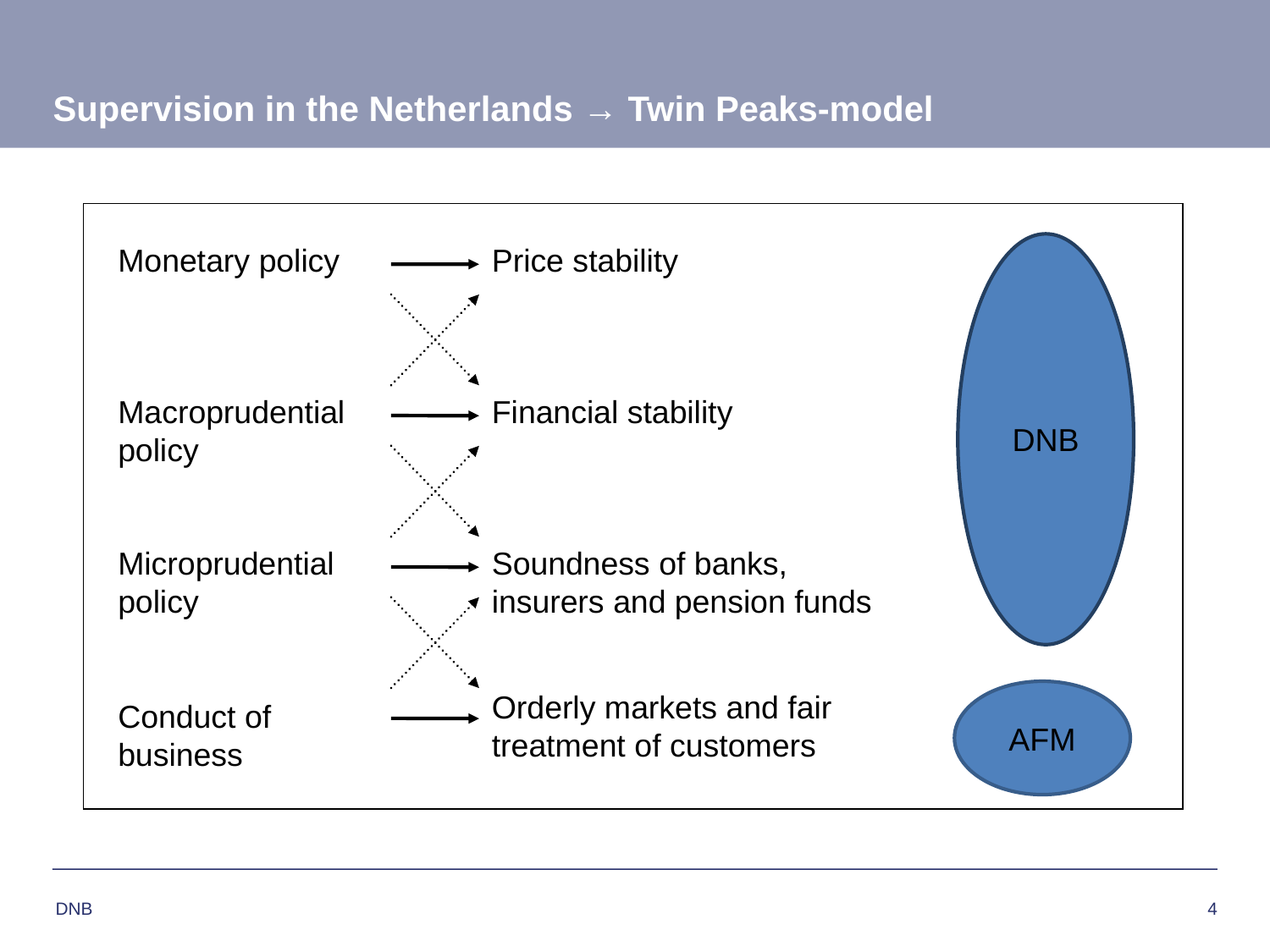

# Supervision in the Netherlands → Twin Peaks-model

Monetary policy
Price stability
DNB

Macroprudential policy
Financial stability

Microprudential policy
Soundness of banks, insurers and pension funds

Orderly markets and fair treatment of customers
AFM
Conduct of business